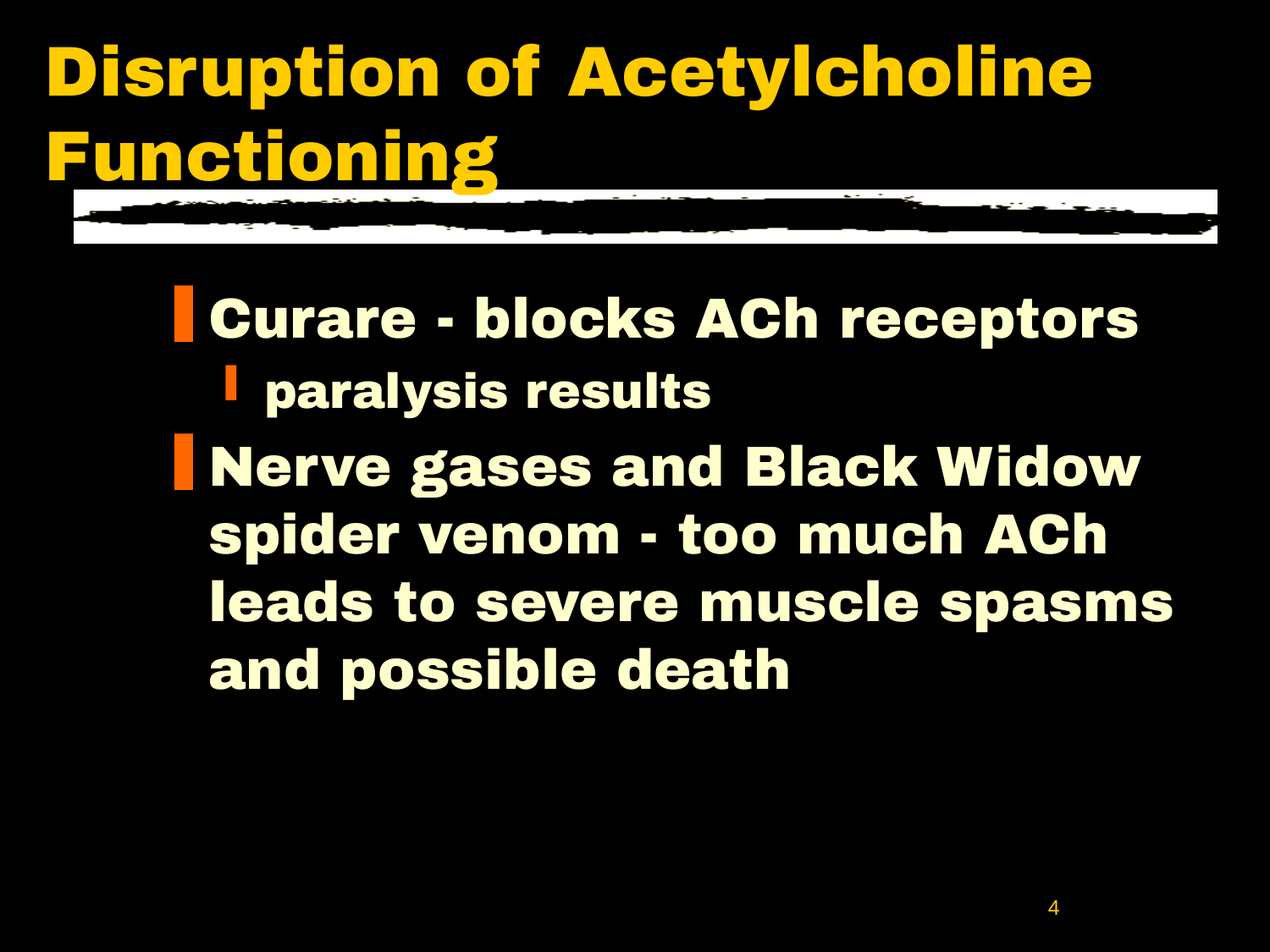

# Disruption of Acetylcholine Functioning
Curare - blocks ACh receptors
paralysis results
Nerve gases and Black Widow spider venom - too much ACh leads to severe muscle spasms and possible death